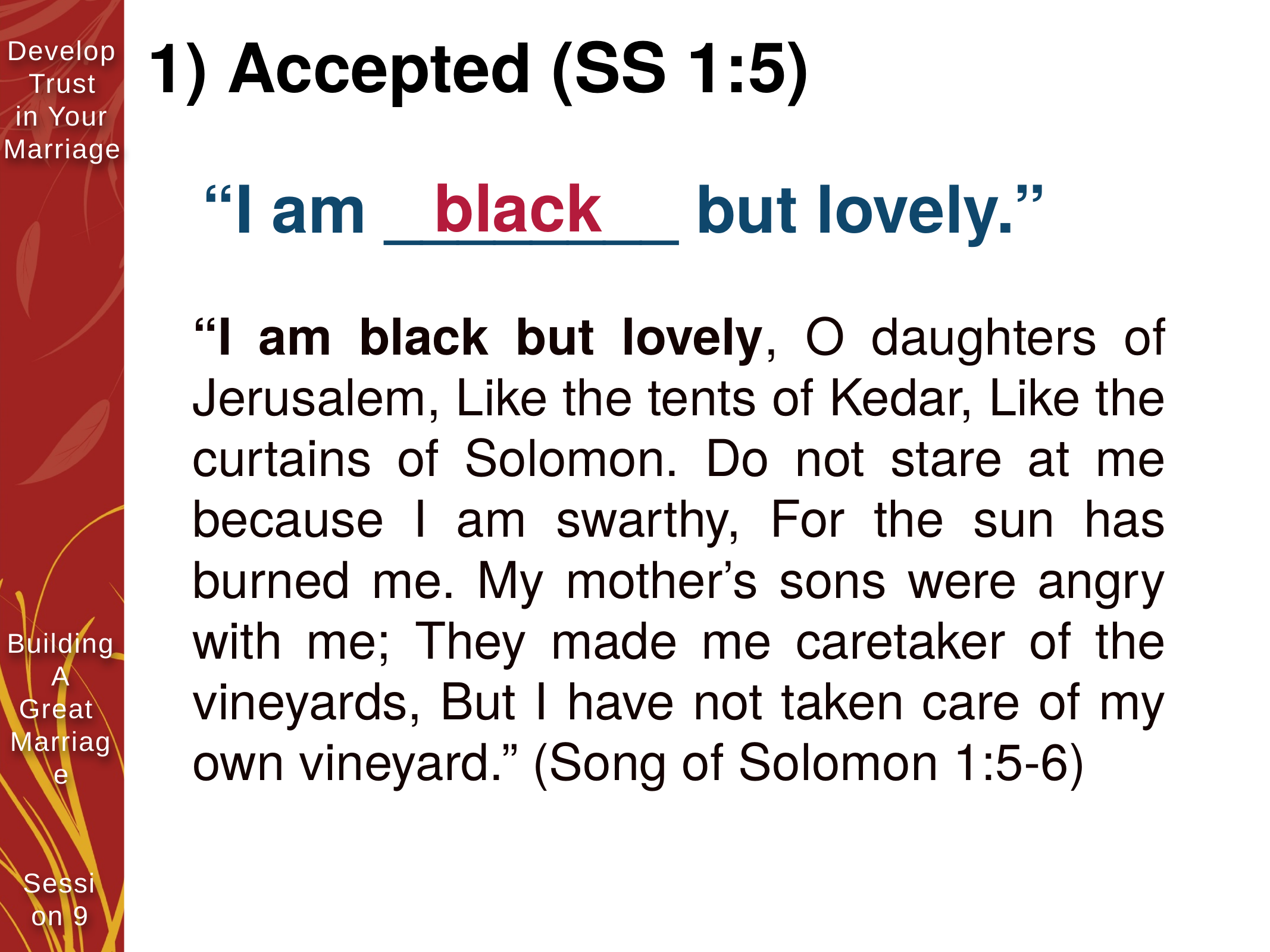

# 1) Accepted (SS 1:5)

“I am ________ but lovely.”
black

“I am black but lovely, O daughters of Jerusalem, Like the tents of Kedar, Like the curtains of Solomon. Do not stare at me because I am swarthy, For the sun has burned me. My mother’s sons were angry with me; They made me caretaker of the vineyards, But I have not taken care of my own vineyard.” (Song of Solomon 1:5-6)